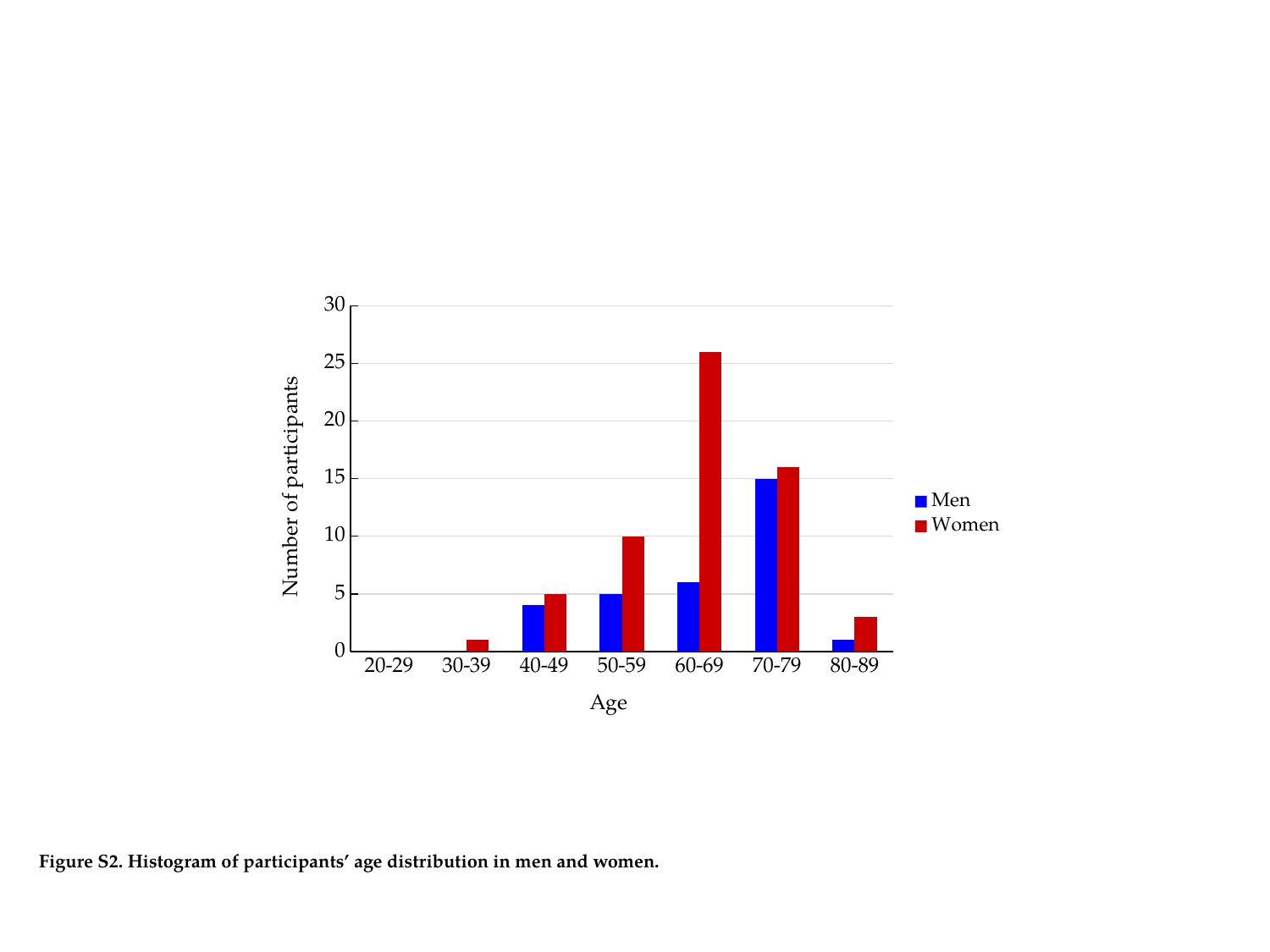

### Chart

| Category | Men | Women |
|---|---|---|
| 20-29 | 0.0 | 0.0 |
| 30-39 | 0.0 | 1.0 |
| 40-49 | 4.0 | 5.0 |
| 50-59 | 5.0 | 10.0 |
| 60-69 | 6.0 | 26.0 |
| 70-79 | 15.0 | 16.0 |
| 80-89 | 1.0 | 3.0 |
Figure S2. Histogram of participants’ age distribution in men and women.